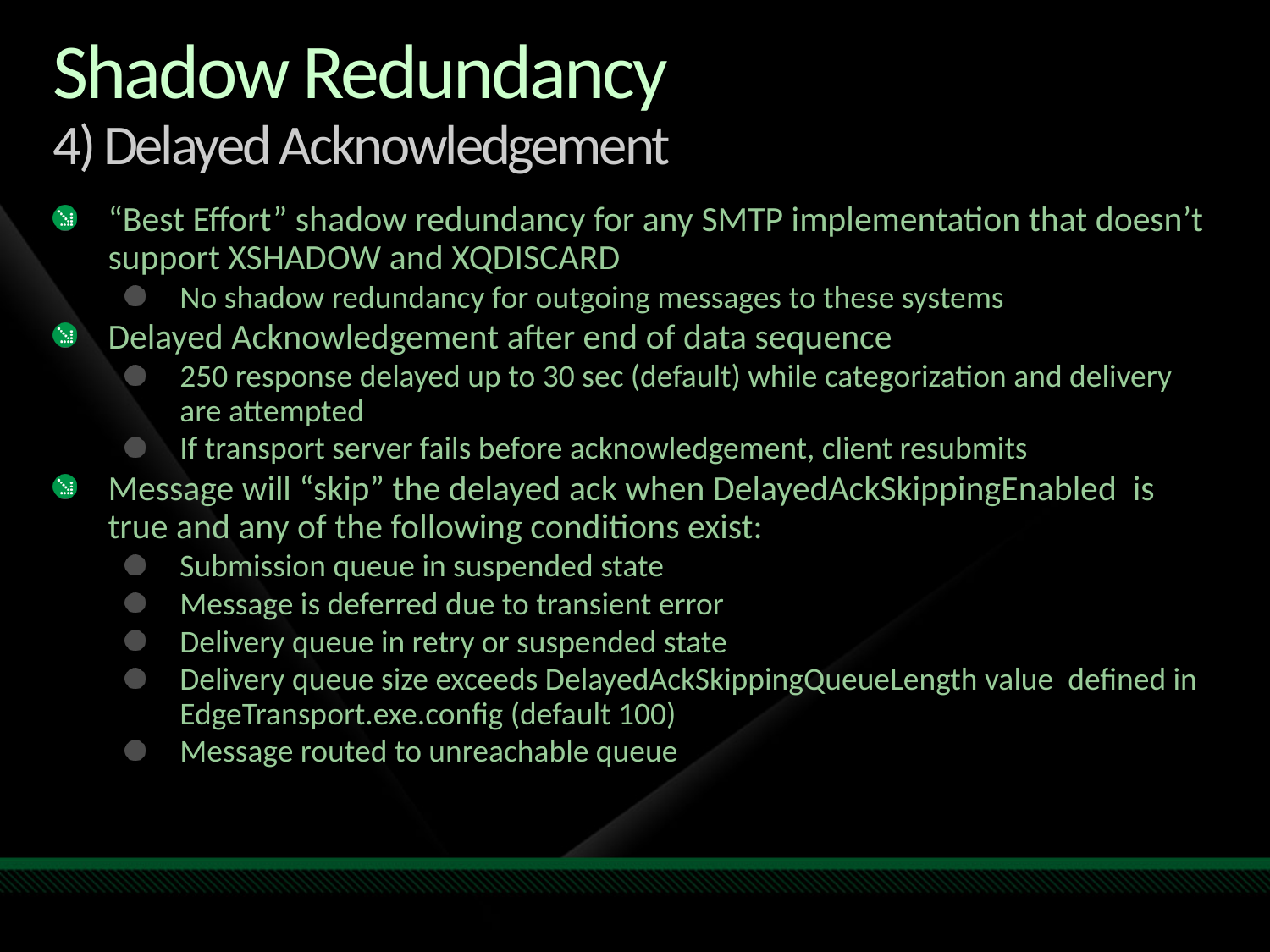

# Shadow Redundancy 4) Delayed Acknowledgement
“Best Effort” shadow redundancy for any SMTP implementation that doesn’t support XSHADOW and XQDISCARD
No shadow redundancy for outgoing messages to these systems
Delayed Acknowledgement after end of data sequence
250 response delayed up to 30 sec (default) while categorization and delivery are attempted
If transport server fails before acknowledgement, client resubmits
Message will “skip” the delayed ack when DelayedAckSkippingEnabled  is true and any of the following conditions exist:
Submission queue in suspended state
Message is deferred due to transient error
Delivery queue in retry or suspended state
Delivery queue size exceeds DelayedAckSkippingQueueLength value  defined in EdgeTransport.exe.config (default 100)
Message routed to unreachable queue